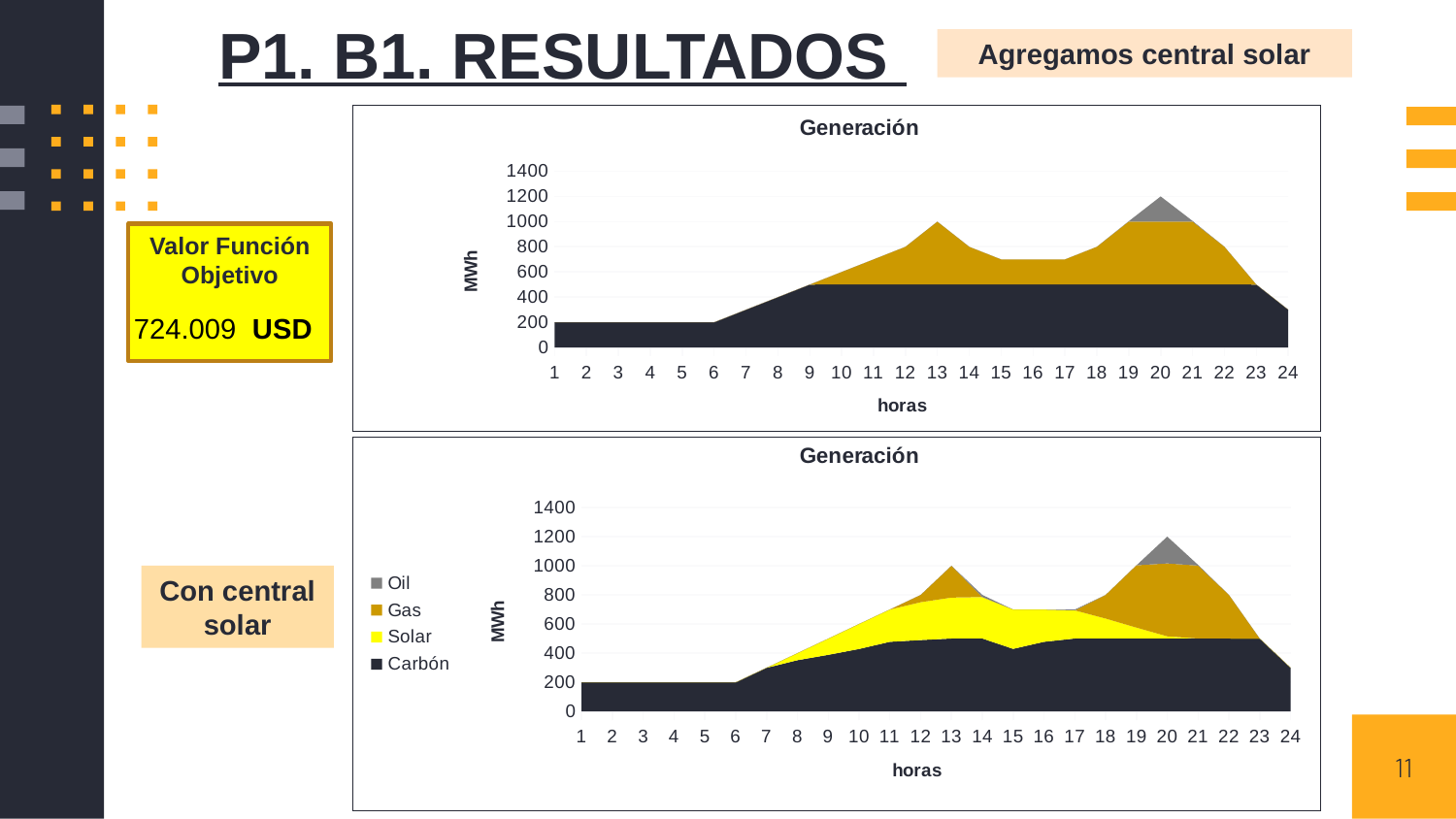

P1. B1. RESULTADOS
Agregamos central solar

### Chart: Generación

| Category | Carbón | Gas | Oil |
|---|---|---|---|
Valor Función Objetivo

724.009  USD

### Chart: Generación

| Category | Carbón | Solar | Gas | Oil |
|---|---|---|---|---|
Con central solar
11